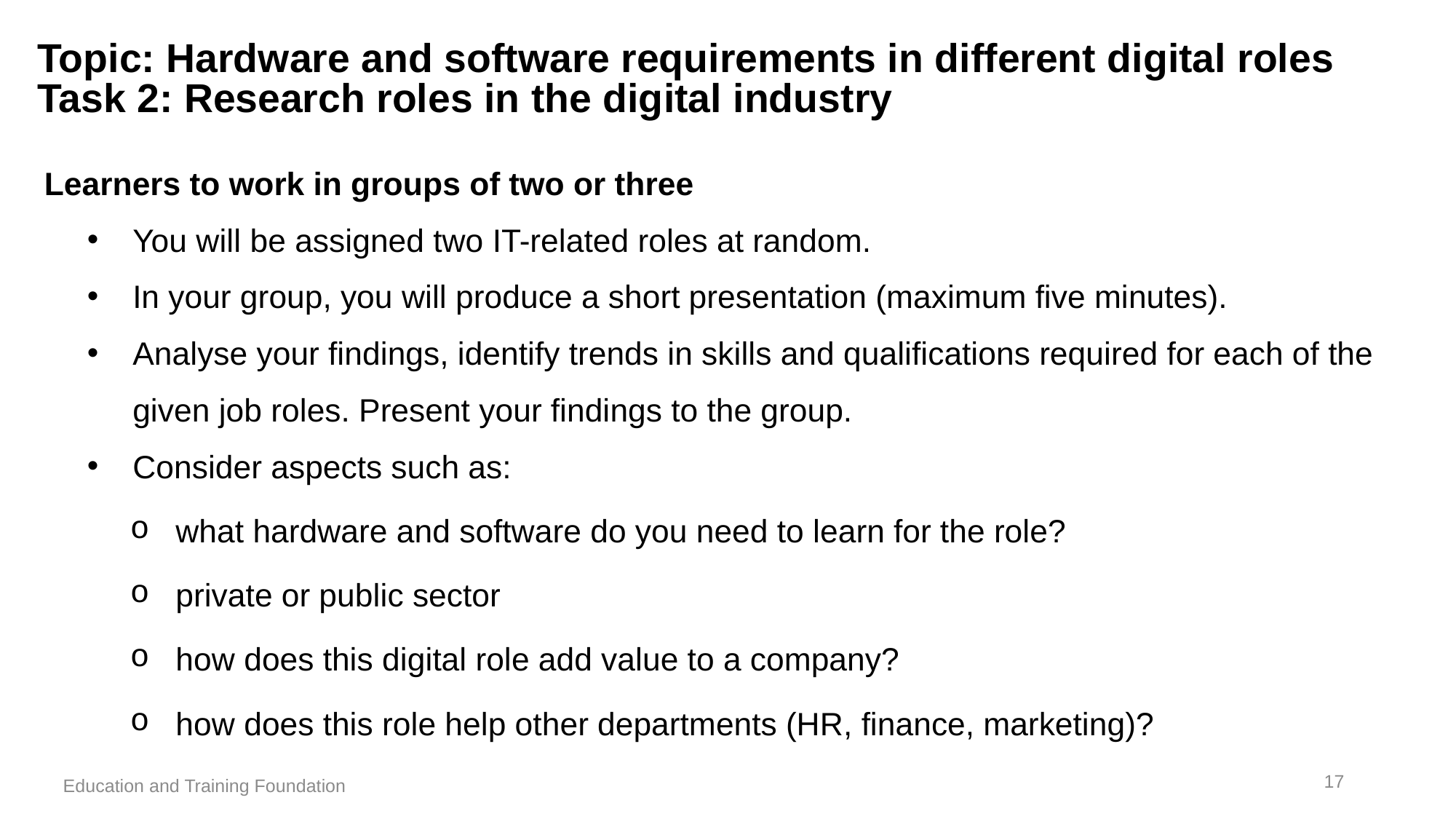

# Topic: Hardware and software requirements in different digital roles Task 2: Research roles in the digital industry
Learners to work in groups of two or three
You will be assigned two IT-related roles at random.
In your group, you will produce a short presentation (maximum five minutes).
Analyse your findings, identify trends in skills and qualifications required for each of the given job roles. Present your findings to the group.
Consider aspects such as:
what hardware and software do you need to learn for the role?
private or public sector
how does this digital role add value to a company?
how does this role help other departments (HR, finance, marketing)?

17
Education and Training Foundation